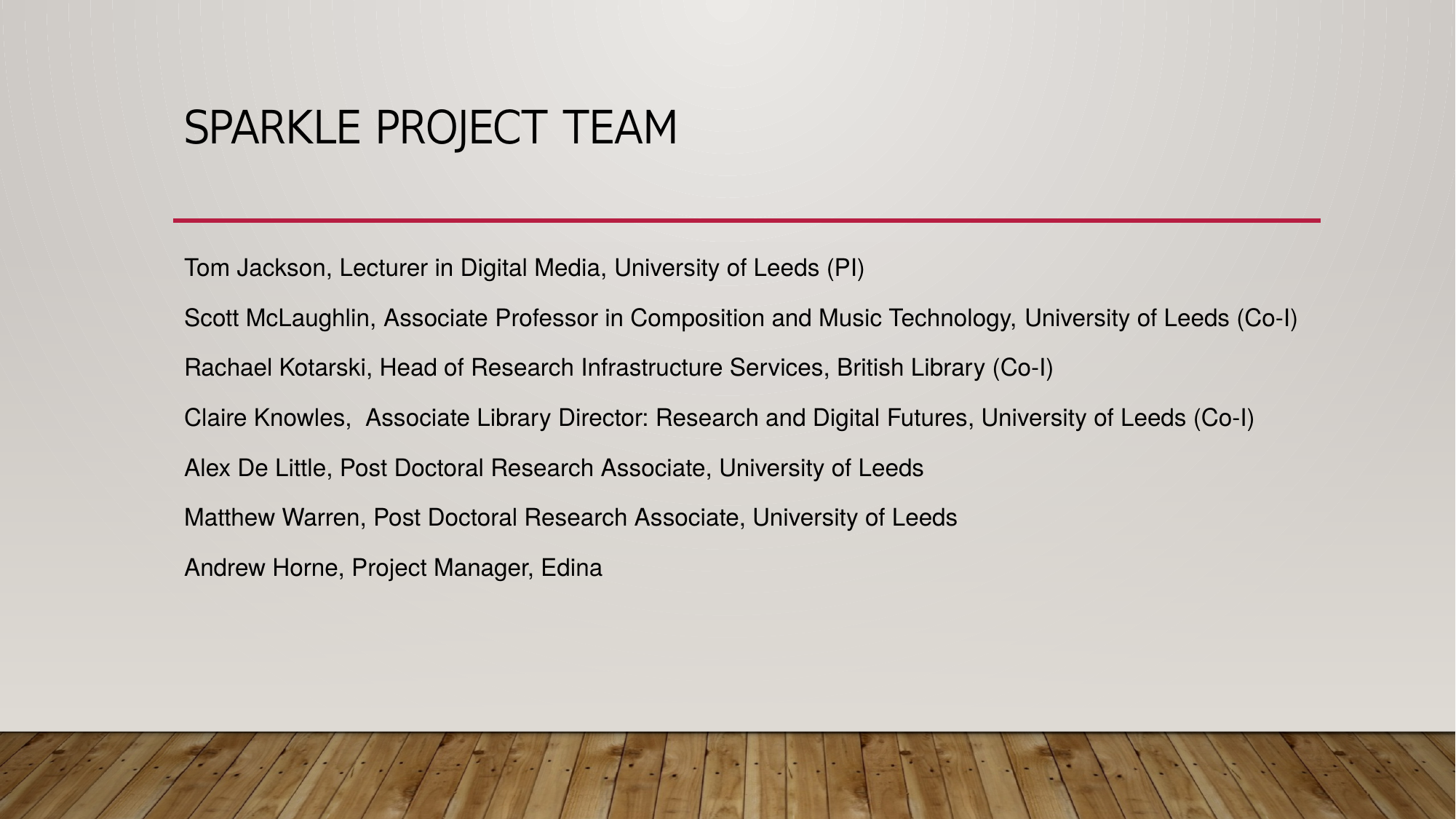

# SPARKLE PROJECT TEAM
Tom Jackson, Lecturer in Digital Media, University of Leeds (PI)
Scott McLaughlin, Associate Professor in Composition and Music Technology, University of Leeds (Co-I)
Rachael Kotarski, Head of Research Infrastructure Services, British Library (Co-I)
Claire Knowles,  Associate Library Director: Research and Digital Futures, University of Leeds (Co-I)
Alex De Little, Post Doctoral Research Associate, University of Leeds
Matthew Warren, Post Doctoral Research Associate, University of Leeds
Andrew Horne, Project Manager, Edina